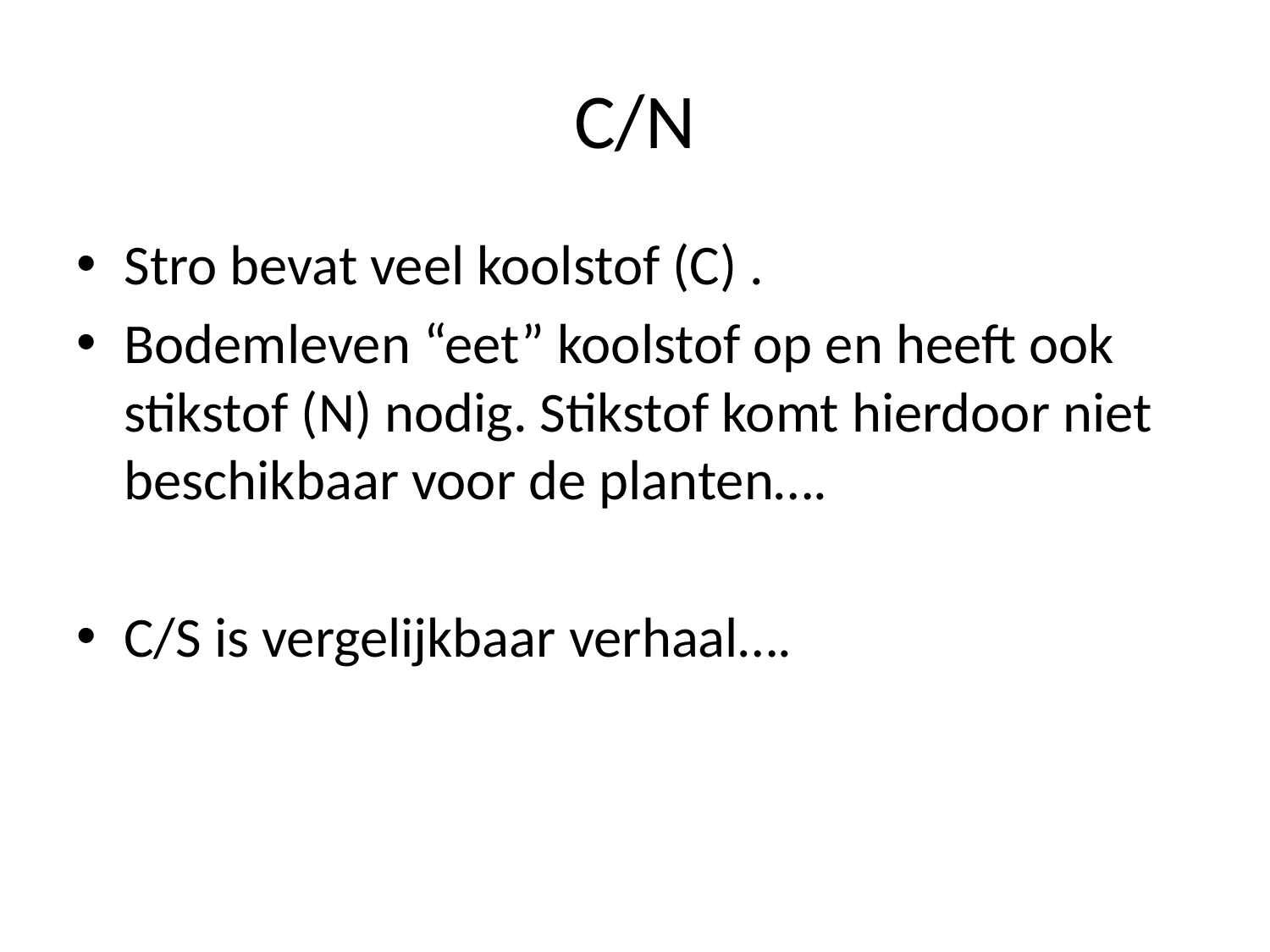

# C/N
Stro bevat veel koolstof (C) .
Bodemleven “eet” koolstof op en heeft ook stikstof (N) nodig. Stikstof komt hierdoor niet beschikbaar voor de planten….

C/S is vergelijkbaar verhaal….